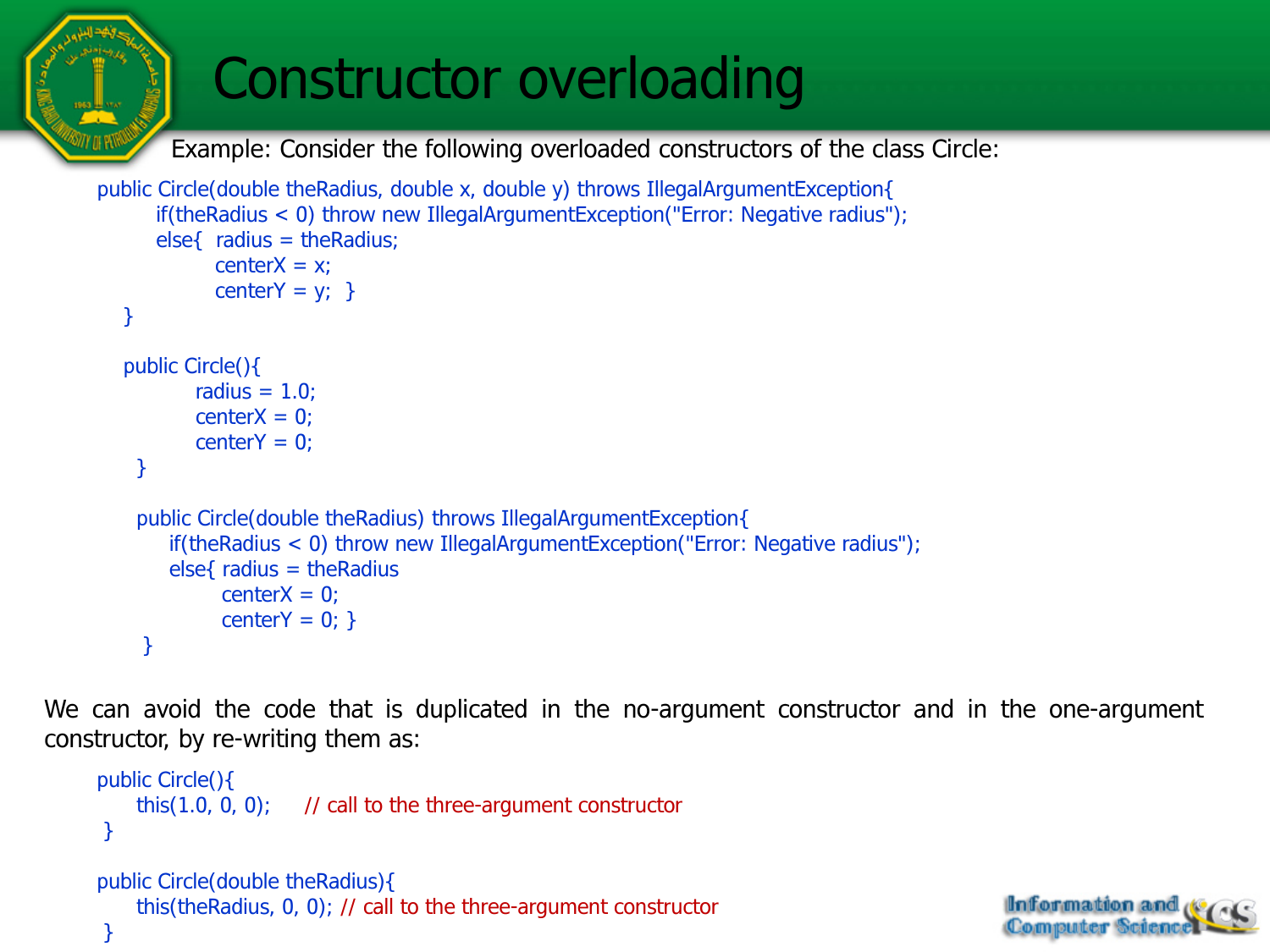

# Constructor overloading
Example: Consider the following overloaded constructors of the class Circle:
public Circle(double theRadius, double x, double y) throws IllegalArgumentException{
         if(theRadius < 0) throw new IllegalArgumentException("Error: Negative radius");
         else{  radius = theRadius;
                  centerX = x;
                  centerY = y;  }
    }

    public Circle(){
               radius = 1.0;
               centerX = 0;
               centerY = 0;
      }

      public Circle(double theRadius) throws IllegalArgumentException{
           if(theRadius < 0) throw new IllegalArgumentException("Error: Negative radius");
           else{ radius = theRadius
                   centerX = 0;
                   centerY = 0; }
       }

We can avoid the code that is duplicated in the no-argument constructor and in the one-argument constructor, by re-writing them as:
public Circle(){
      this(1.0, 0, 0);     // call to the three-argument constructor
 }

public Circle(double theRadius){
      this(theRadius, 0, 0); // call to the three-argument constructor
 }